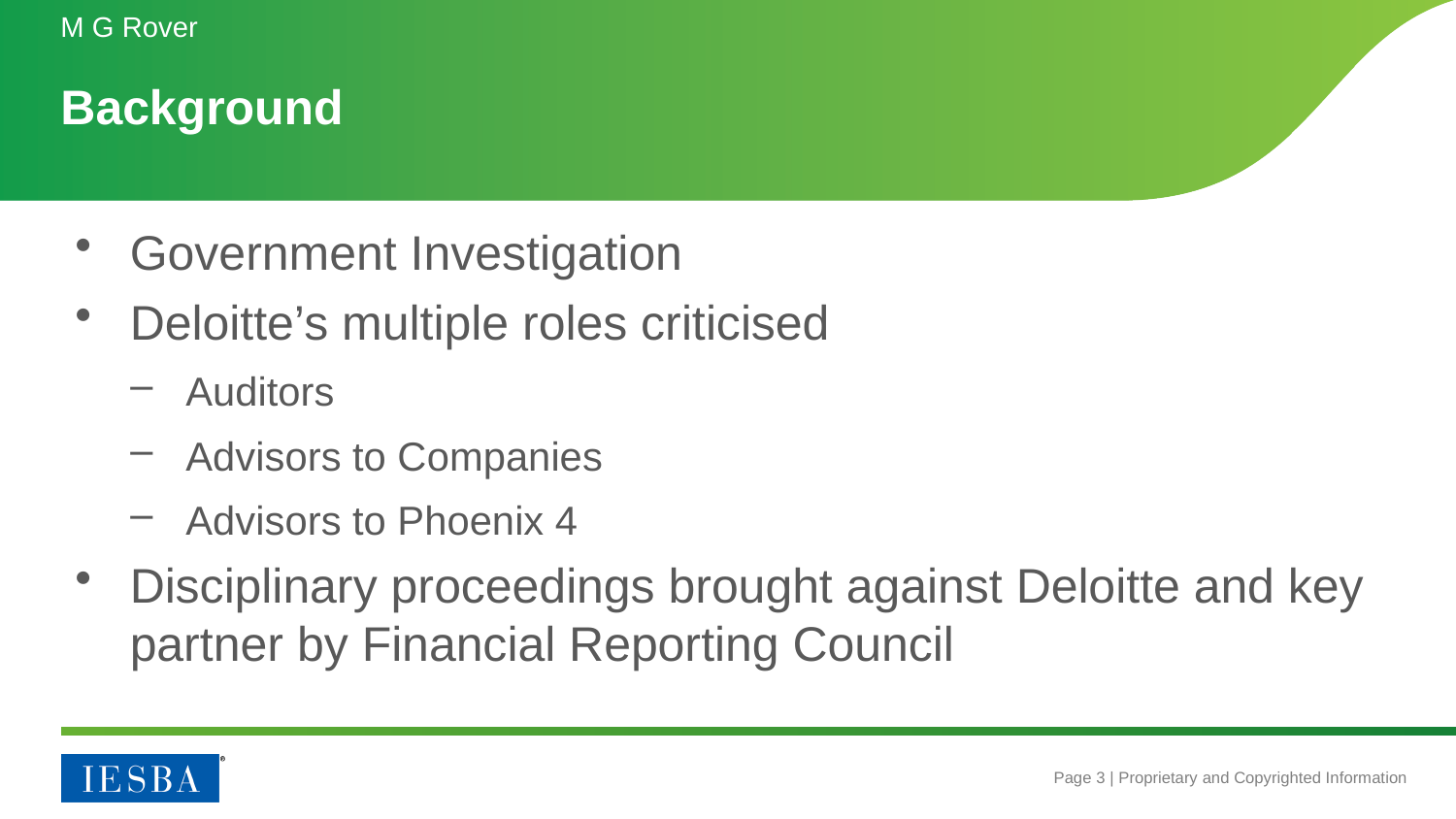

M G Rover
# Background
Government Investigation
Deloitte’s multiple roles criticised
Auditors
Advisors to Companies
Advisors to Phoenix 4
Disciplinary proceedings brought against Deloitte and key partner by Financial Reporting Council